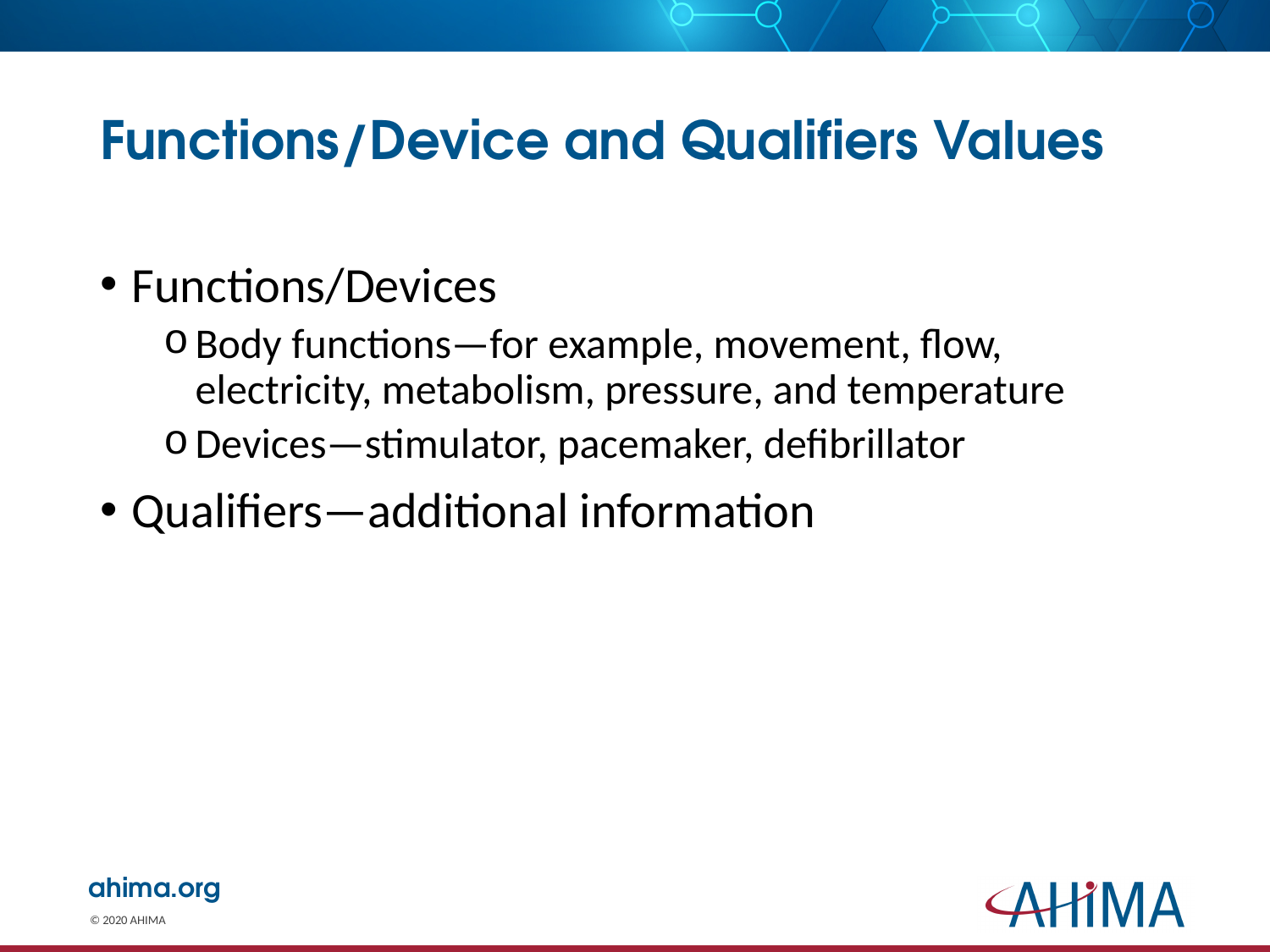

# Functions/Device and Qualifiers Values
Functions/Devices
Body functions—for example, movement, flow, electricity, metabolism, pressure, and temperature
Devices—stimulator, pacemaker, defibrillator
Qualifiers—additional information